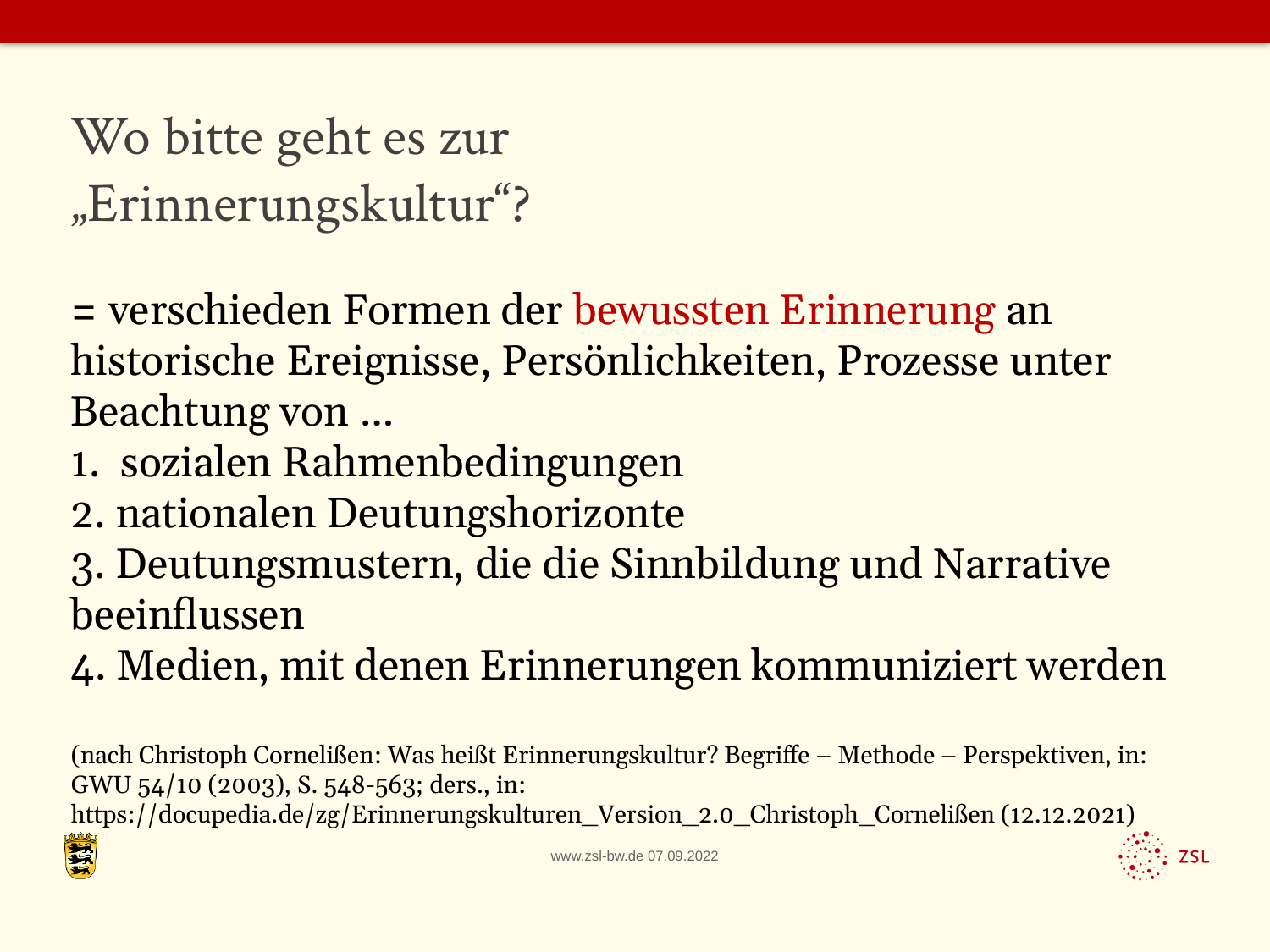

# Wo bitte geht es zur „Erinnerungskultur“?
= verschieden Formen der bewussten Erinnerung an historische Ereignisse, Persönlichkeiten, Prozesse unter Beachtung von …
1.  sozialen Rahmenbedingungen
2. nationalen Deutungshorizonte
3. Deutungsmustern, die die Sinnbildung und Narrative beeinflussen
4. Medien, mit denen Erinnerungen kommuniziert werden

(nach Christoph Cornelißen: Was heißt Erinnerungskultur? Begriffe – Methode – Perspektiven, in: GWU 54/10 (2003), S. 548-563; ders., in: https://docupedia.de/zg/Erinnerungskulturen_Version_2.0_Christoph_Cornelißen (12.12.2021)